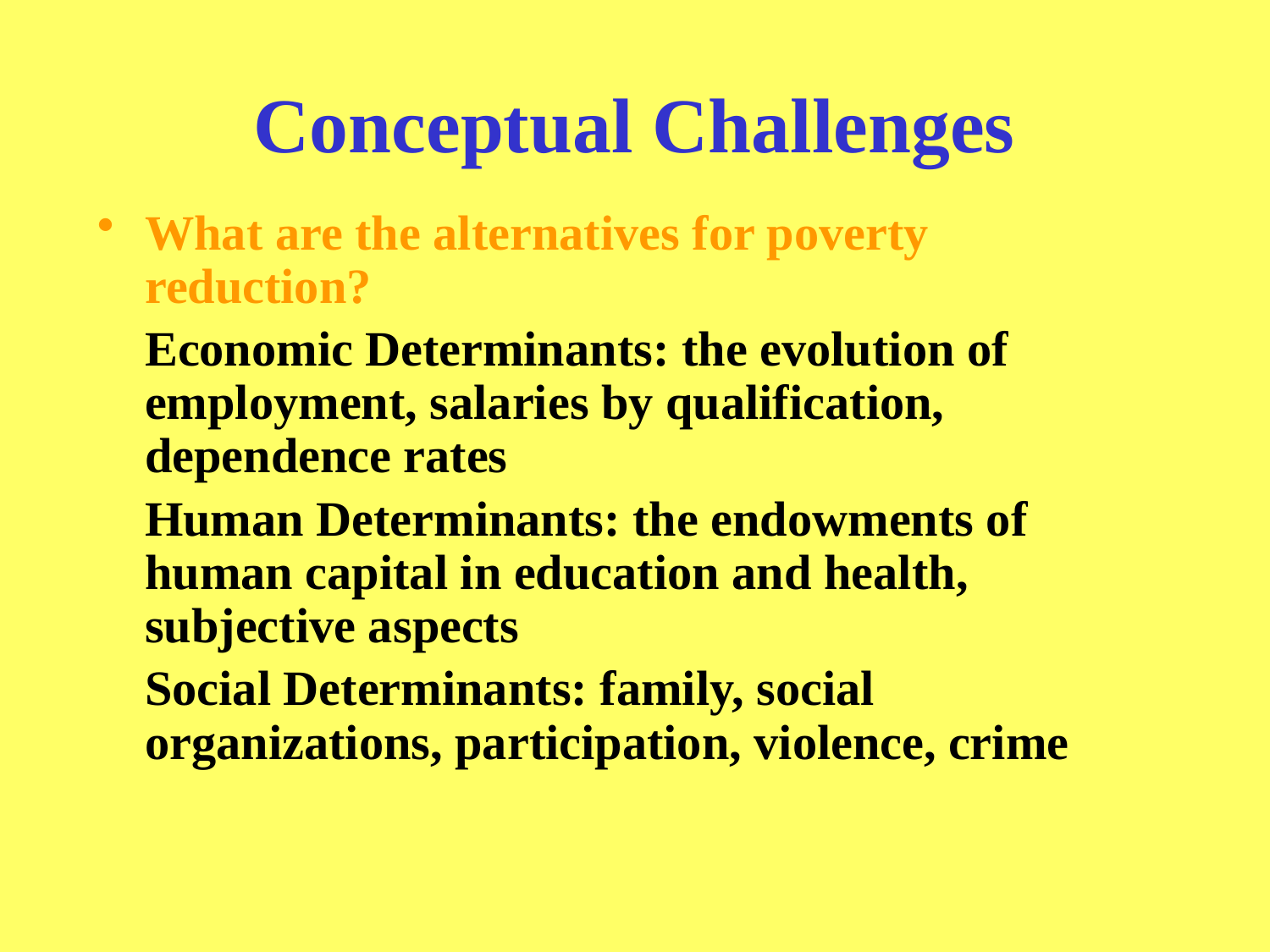

# Conceptual Challenges
What are the alternatives for poverty reduction?
	Economic Determinants: the evolution of employment, salaries by qualification, dependence rates
	Human Determinants: the endowments of human capital in education and health, subjective aspects
	Social Determinants: family, social organizations, participation, violence, crime